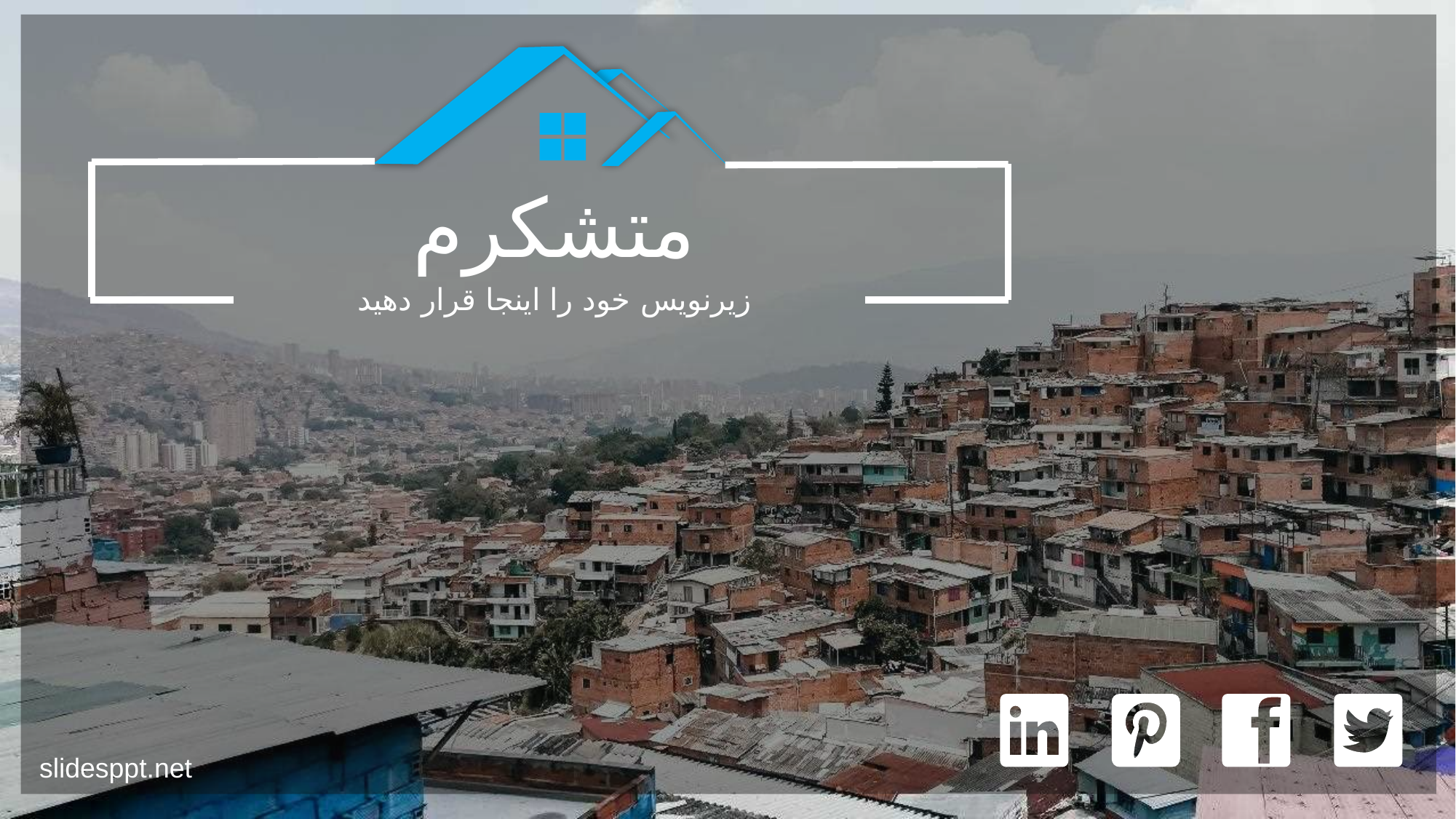

متشکرم
زیرنویس خود را اینجا قرار دهید

slidesppt.net